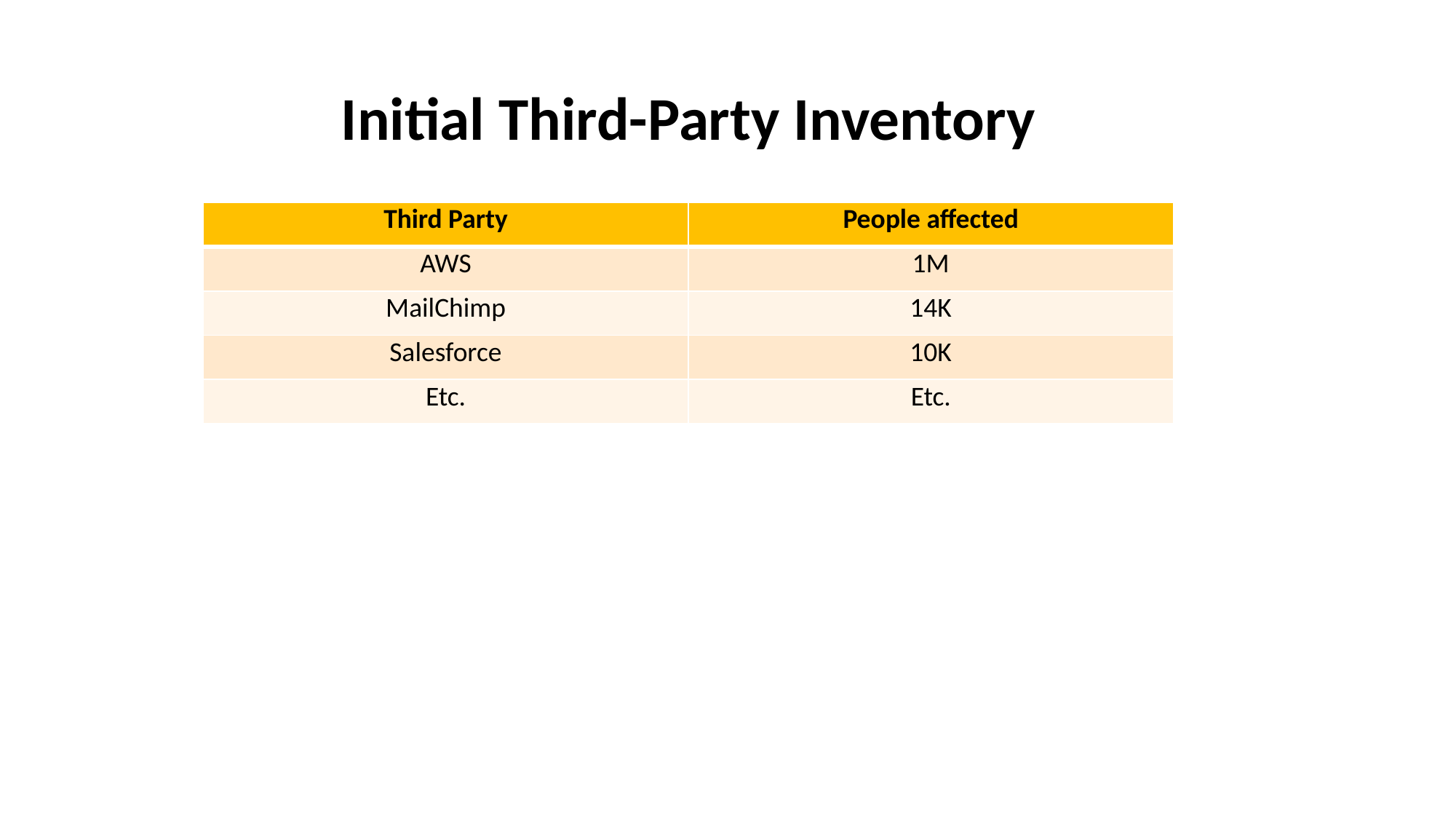

Initial Third-Party Inventory
| Third Party | People affected |
| --- | --- |
| AWS | 1M |
| MailChimp | 14K |
| Salesforce | 10K |
| Etc. | Etc. |